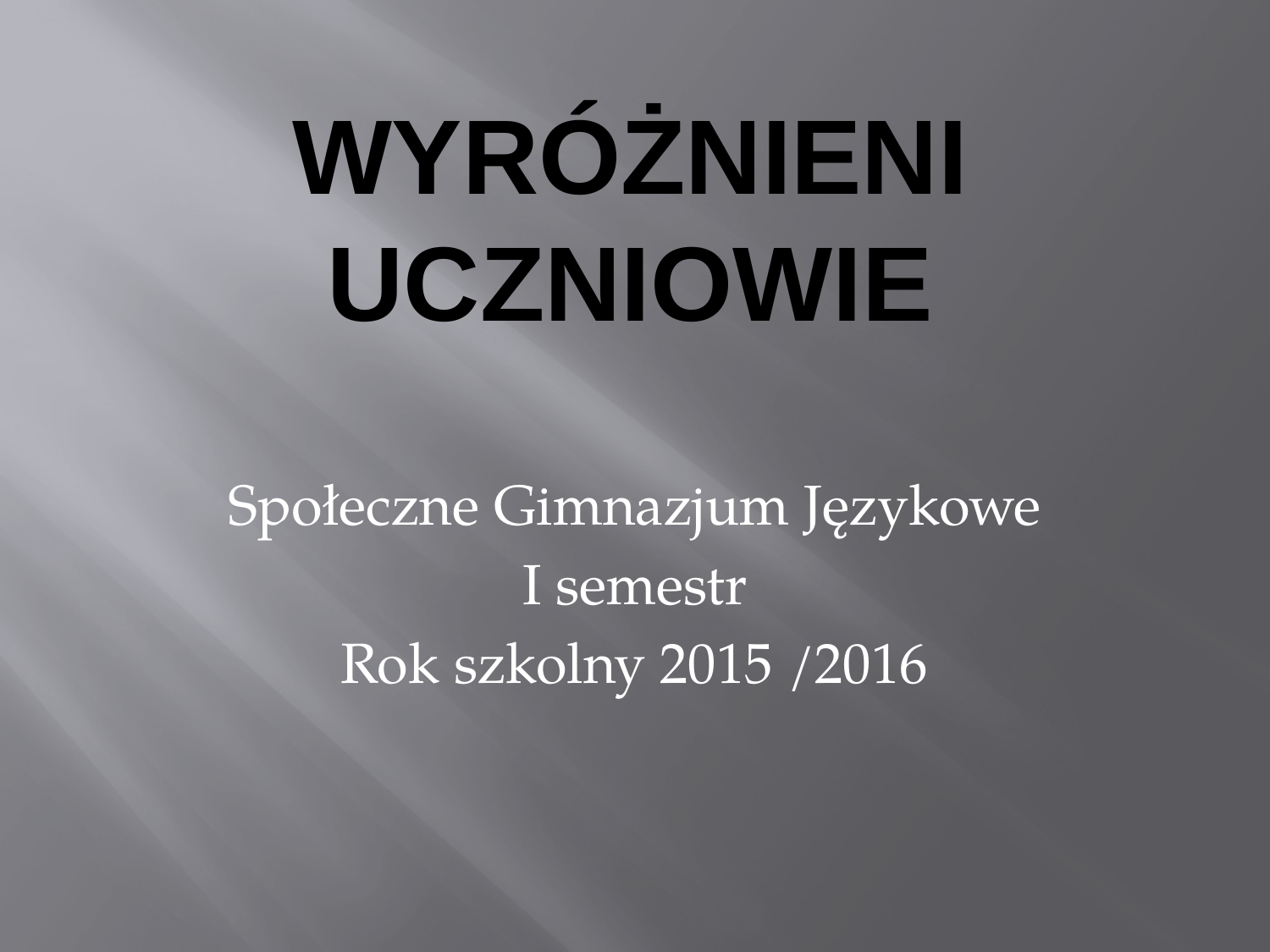

# Wyróżnieni uczniowie
Społeczne Gimnazjum Językowe
I semestr
Rok szkolny 2015 /2016